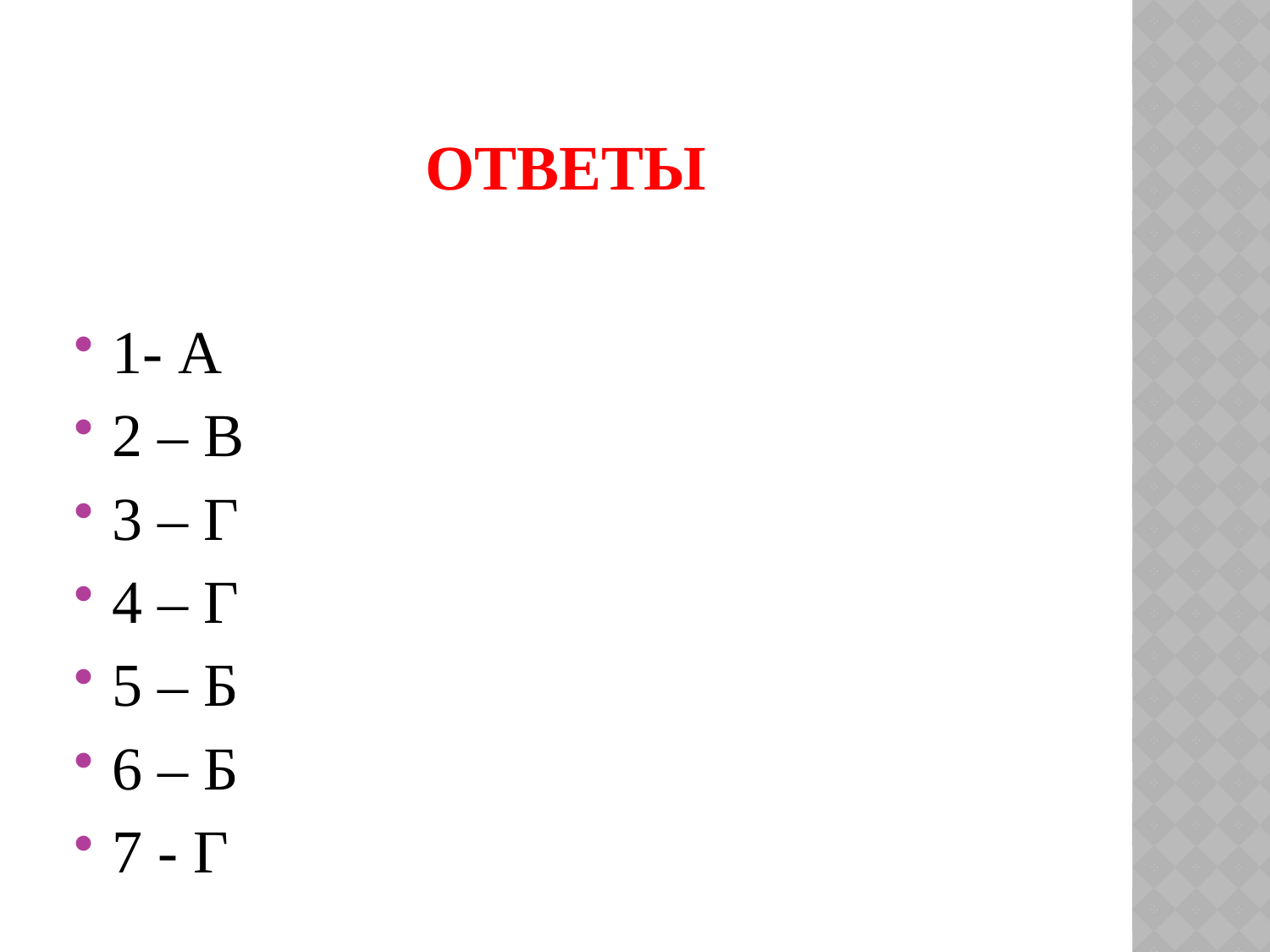

# ответы

1- А
2 – В
3 – Г
4 – Г
5 – Б
6 – Б
7 - Г